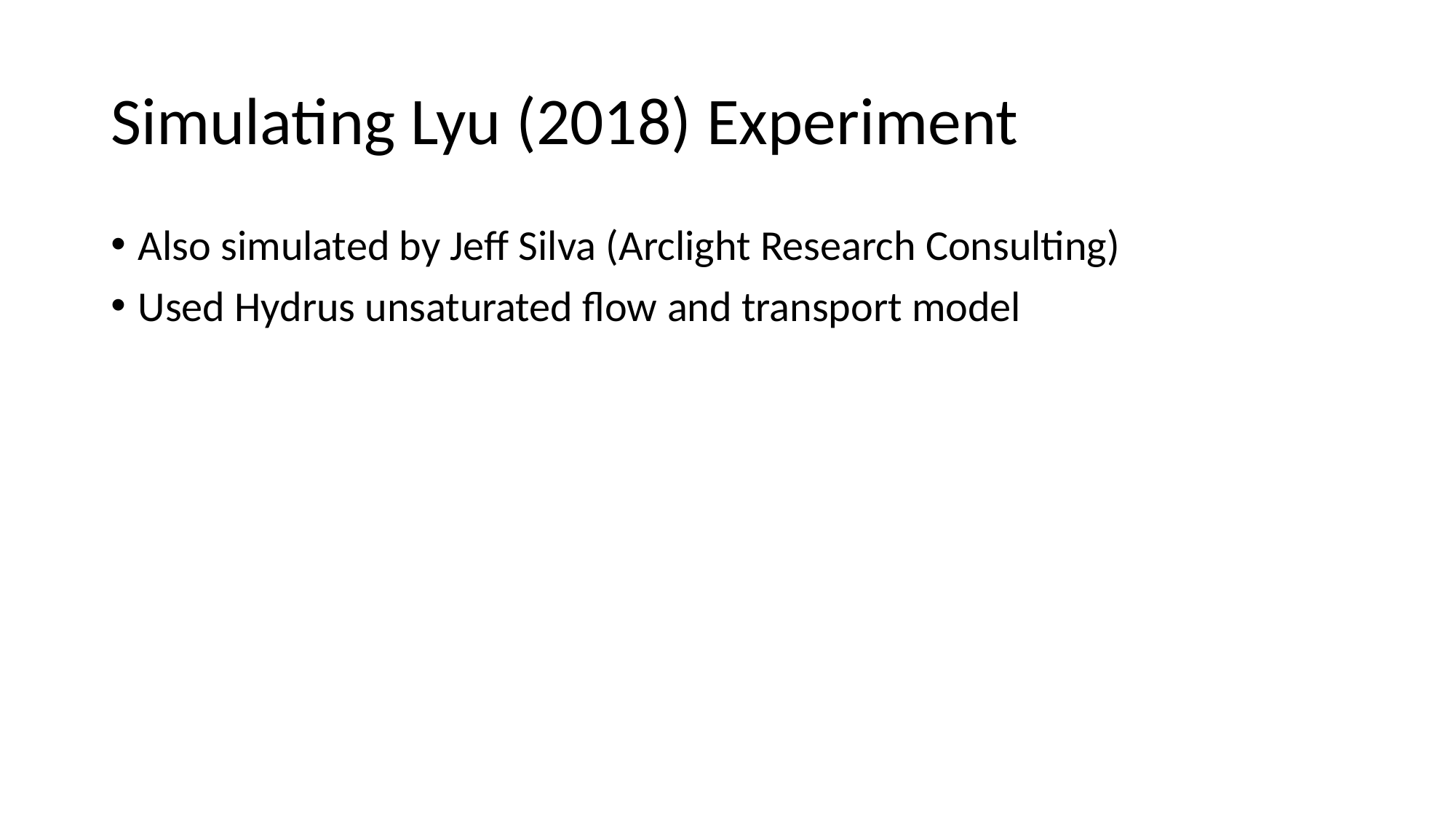

# Simulating Lyu (2018) Experiment
Also simulated by Jeff Silva (Arclight Research Consulting)
Used Hydrus unsaturated flow and transport model